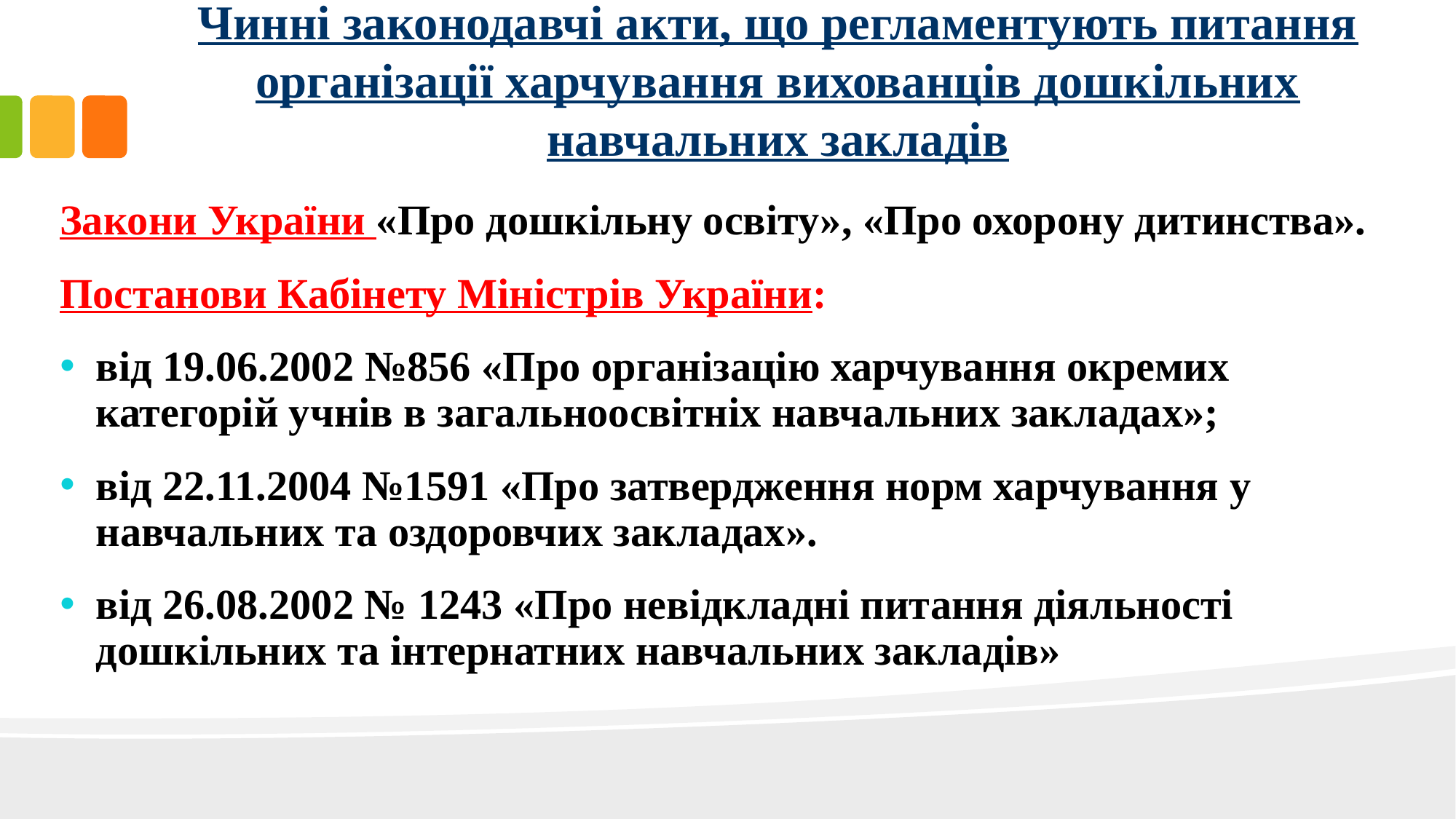

# Чинні законодавчі акти, що регламентують питання організації харчування вихованців дошкільних навчальних закладів
Закони України «Про дошкільну освіту», «Про охорону дитинства».
Постанови Кабінету Міністрів України:
від 19.06.2002 №856 «Про організацію харчування окремих категорій учнів в загальноосвітніх навчальних закладах»;
від 22.11.2004 №1591 «Про затвердження норм харчування у навчальних та оздоровчих закладах».
від 26.08.2002 № 1243 «Про невідкладні питання діяльності дошкільних та інтернатних навчальних закладів»